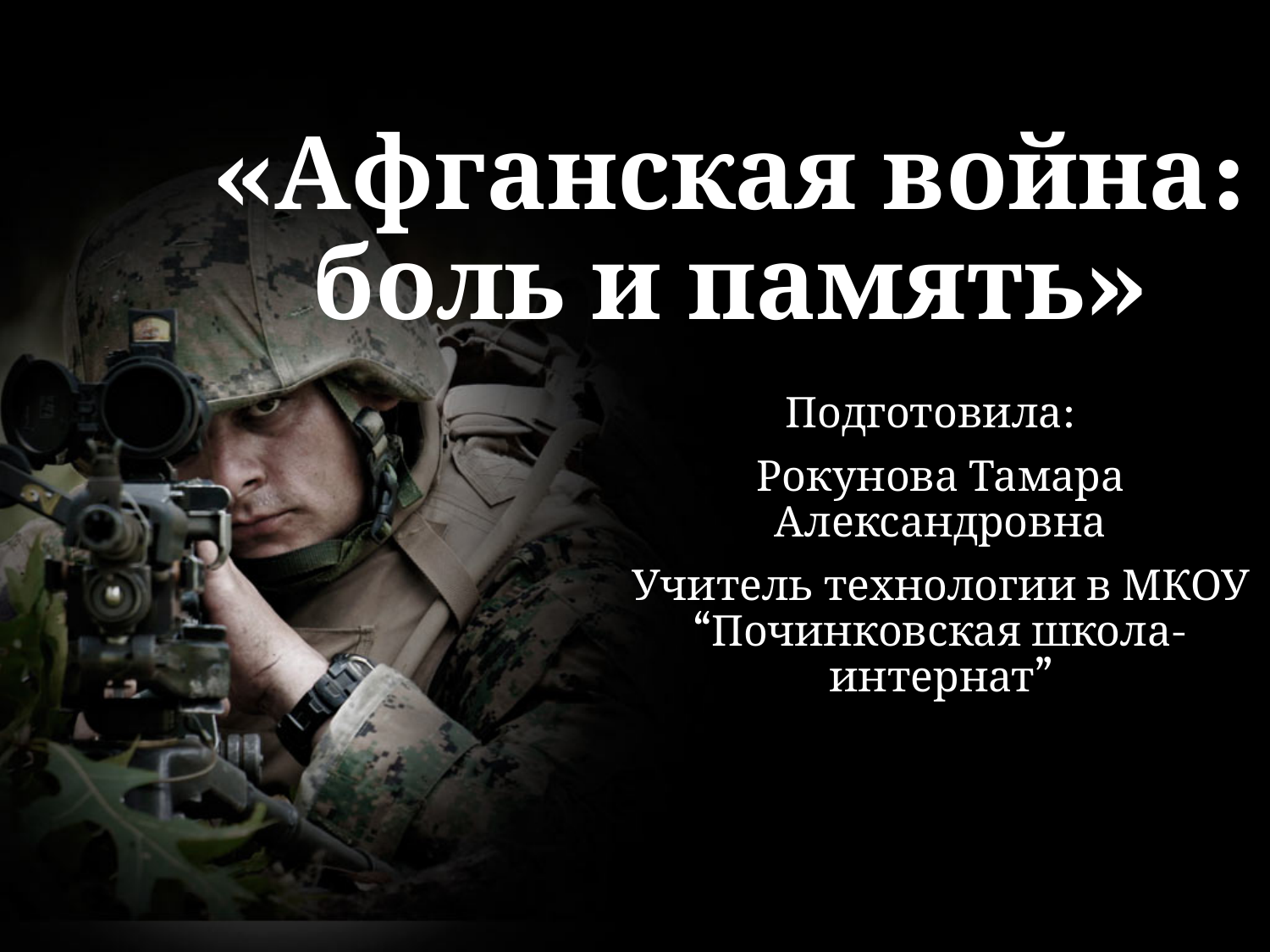

# «Афганская война: боль и память»
Подготовила:
Рокунова Тамара Александровна
Учитель технологии в МКОУ “Починковская школа-интернат”